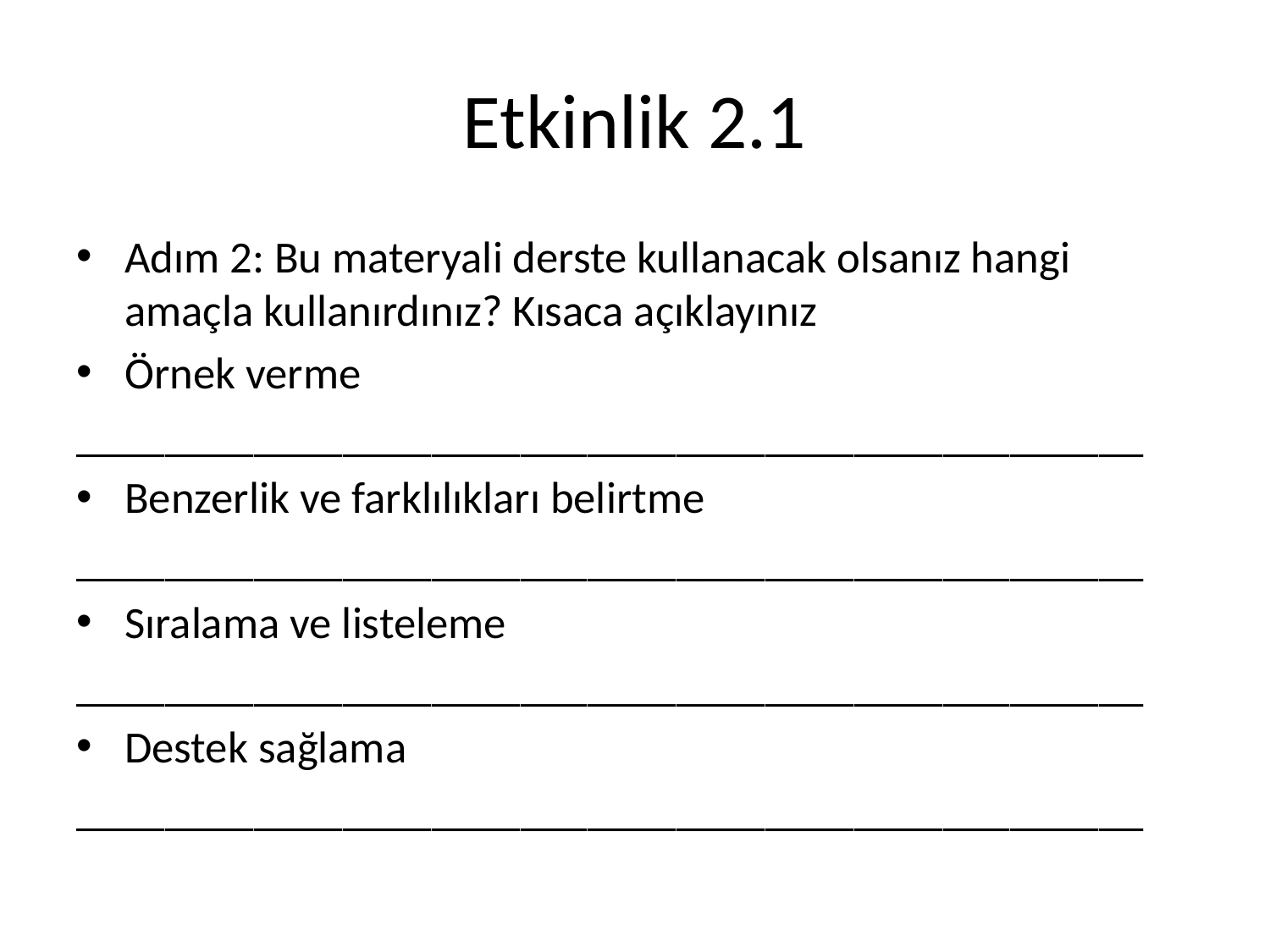

# Etkinlik 2.1
Adım 2: Bu materyali derste kullanacak olsanız hangi amaçla kullanırdınız? Kısaca açıklayınız
Örnek verme
________________________________________________
Benzerlik ve farklılıkları belirtme
________________________________________________
Sıralama ve listeleme
________________________________________________
Destek sağlama
________________________________________________